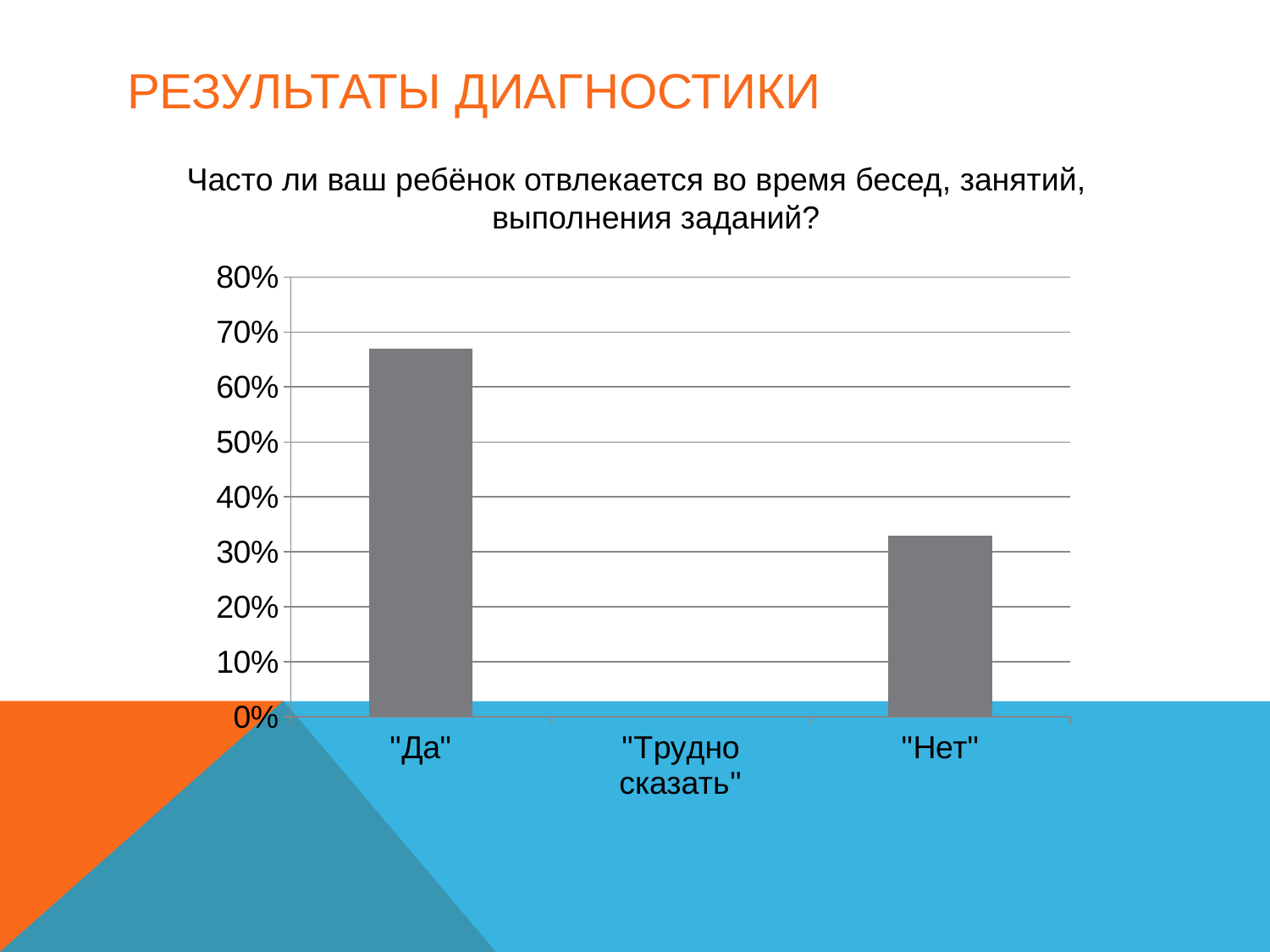

# Результаты диагностики
Часто ли ваш ребёнок отвлекается во время бесед, занятий, выполнения заданий?

### Chart

| Category | Ряд 1 |
|---|---|
| "Да" | 0.67 |
| "Трудно сказать" | 0.0 |
| "Нет" | 0.33 |